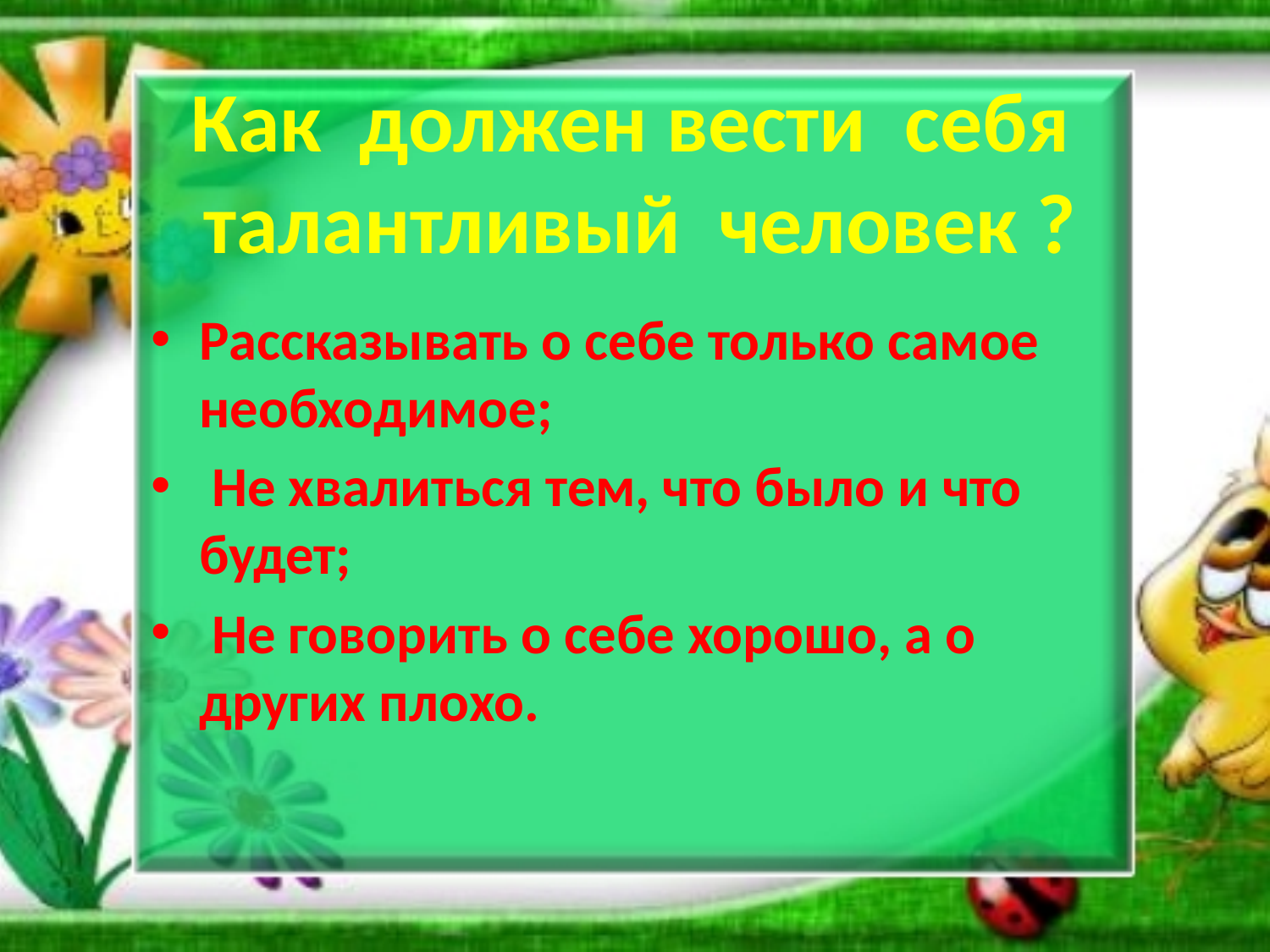

# Как  должен вести  себя  талантливый  человек ?
Рассказывать о себе только самое необходимое;
 Не хвалиться тем, что было и что будет;
 Не говорить о себе хорошо, а о других плохо.